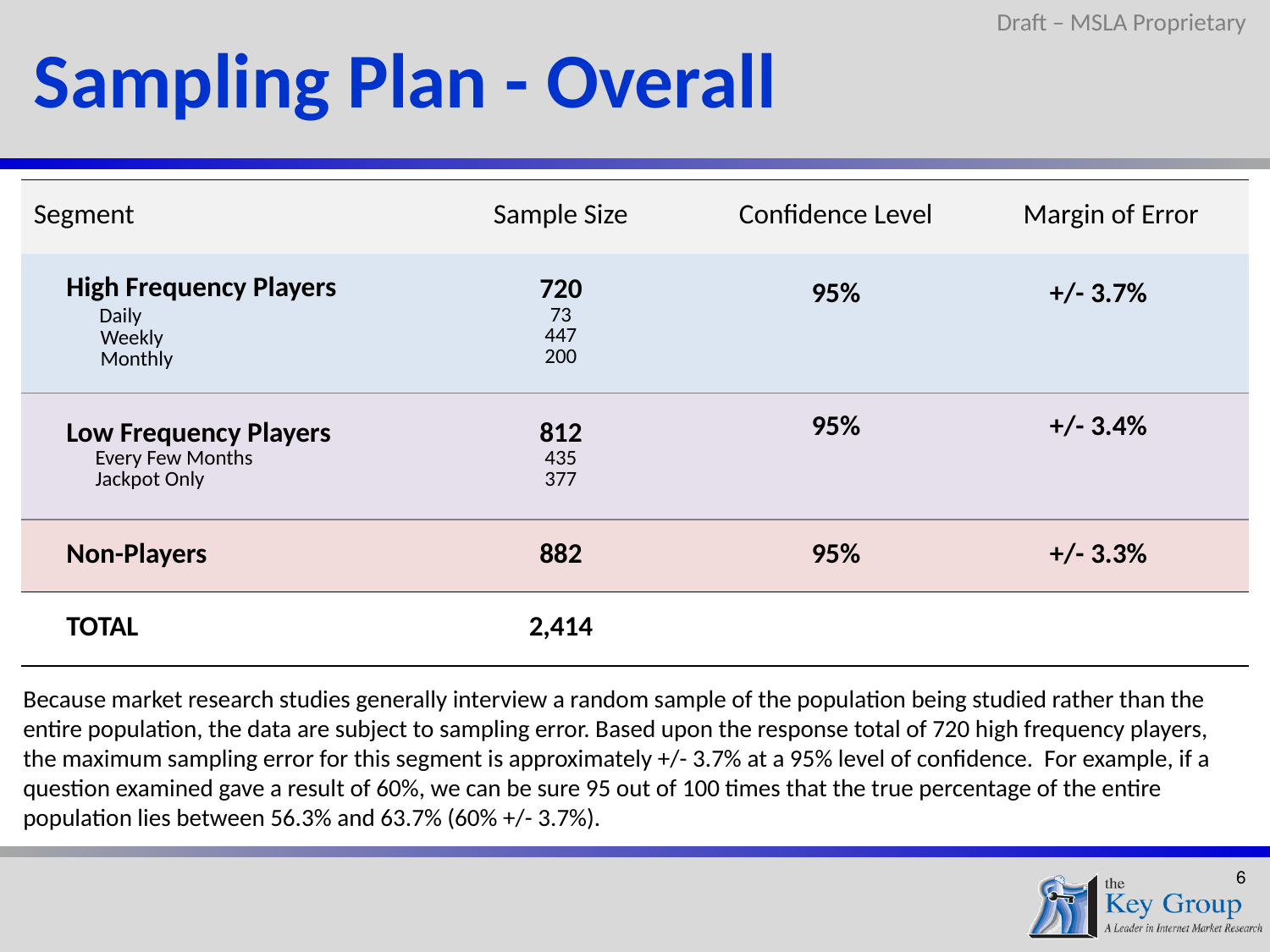

Draft – MSLA Proprietary
Sampling Plan - Overall
| Segment | Sample Size | Confidence Level | Margin of Error |
| --- | --- | --- | --- |
| High Frequency Players Daily Weekly Monthly | 720 73 447 200 | 95% | +/- 3.7% |
| Low Frequency Players Every Few Months Jackpot Only | 812 435 377 | 95% | +/- 3.4% |
| Non-Players | 882 | 95% | +/- 3.3% |
| TOTAL | 2,414 |  |  |
Because market research studies generally interview a random sample of the population being studied rather than the entire population, the data are subject to sampling error. Based upon the response total of 720 high frequency players, the maximum sampling error for this segment is approximately +/- 3.7% at a 95% level of confidence.  For example, if a question examined gave a result of 60%, we can be sure 95 out of 100 times that the true percentage of the entire population lies between 56.3% and 63.7% (60% +/- 3.7%).